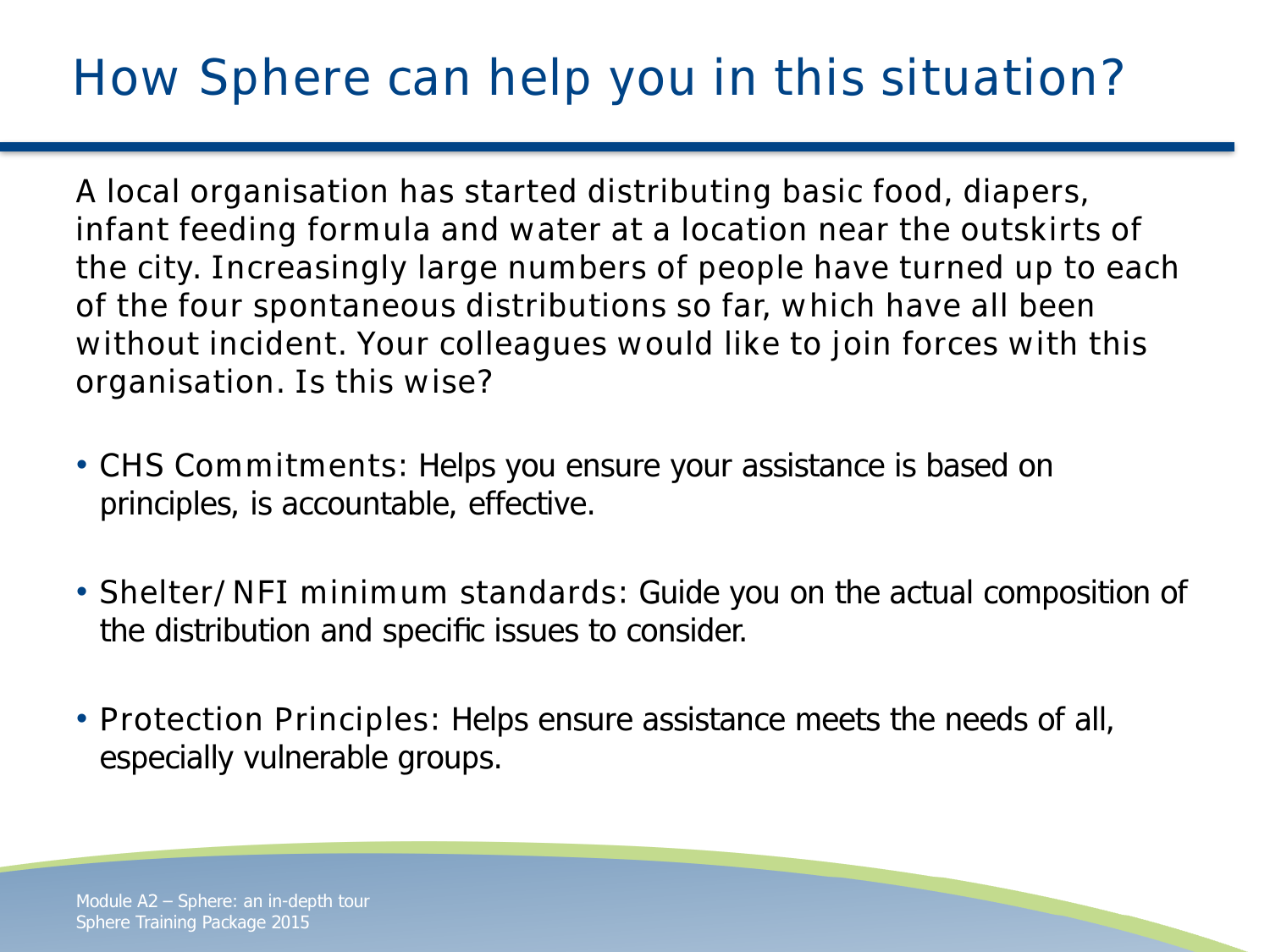

# How Sphere can help you in this situation?
A local organisation has started distributing basic food, diapers, infant feeding formula and water at a location near the outskirts of the city. Increasingly large numbers of people have turned up to each of the four spontaneous distributions so far, which have all been without incident. Your colleagues would like to join forces with this organisation. Is this wise?

CHS Commitments: Helps you ensure your assistance is based on principles, is accountable, effective.

Shelter/NFI minimum standards: Guide you on the actual composition of the distribution and specific issues to consider.

Protection Principles: Helps ensure assistance meets the needs of all, especially vulnerable groups.

Module A2 – Sphere: an in-depth tour
Sphere Training Package 2015